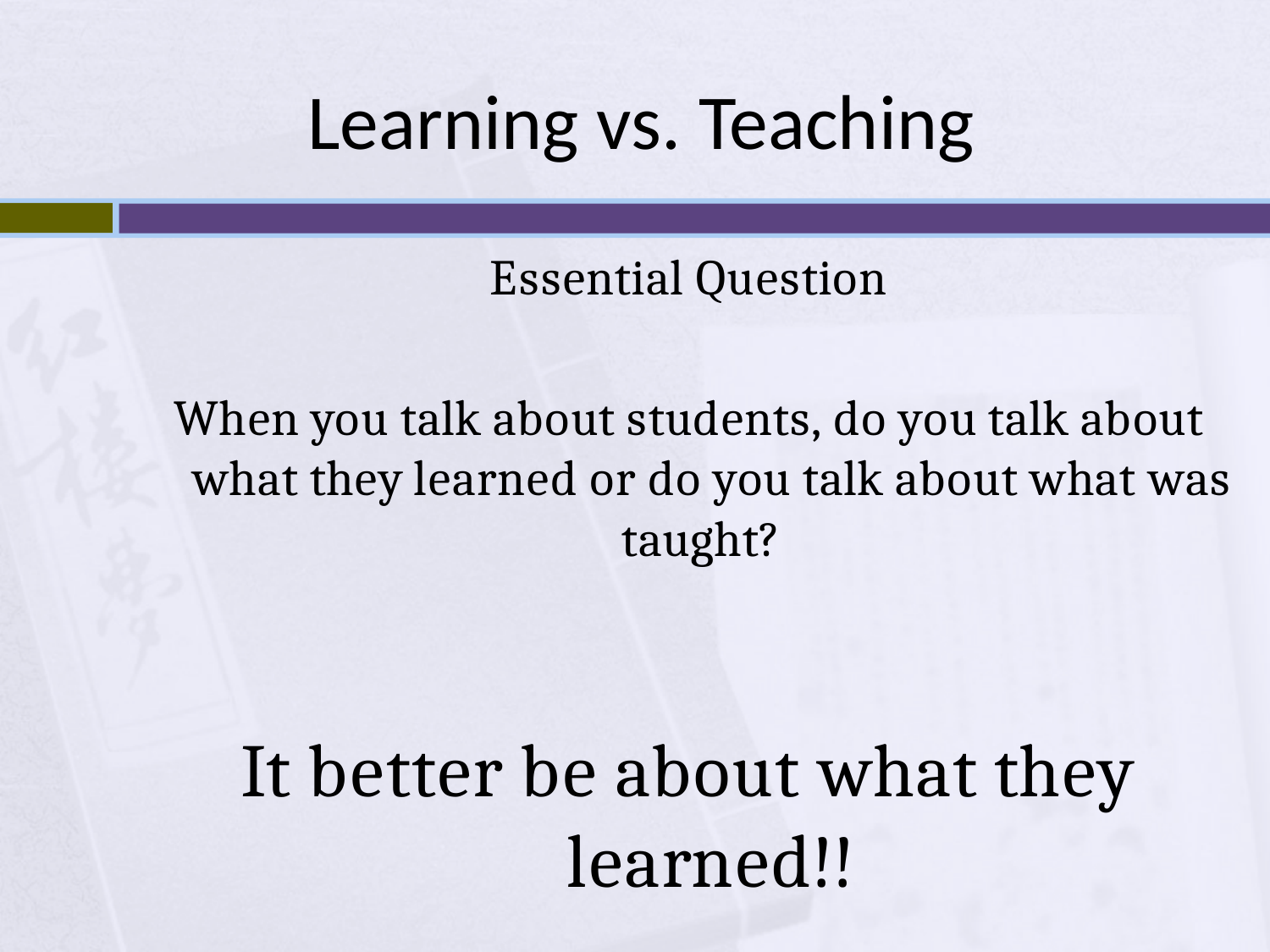

# Learning vs. Teaching
Essential Question

When you talk about students, do you talk about what they learned or do you talk about what was taught?

It better be about what they learned!!